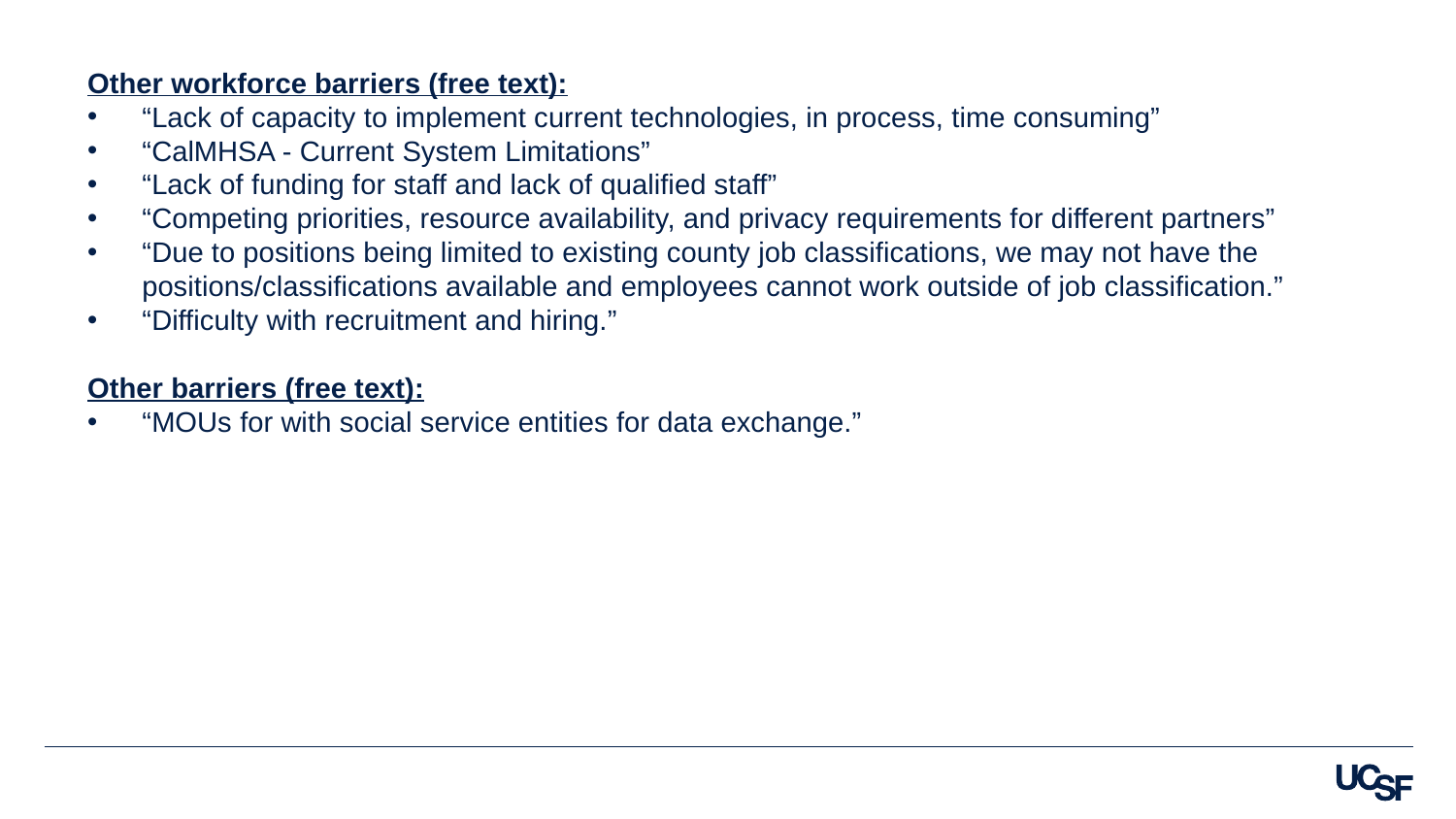

Other workforce barriers (free text):
“Lack of capacity to implement current technologies, in process, time consuming”
“CalMHSA - Current System Limitations”
“Lack of funding for staff and lack of qualified staff”
“Competing priorities, resource availability, and privacy requirements for different partners”
“Due to positions being limited to existing county job classifications, we may not have the positions/classifications available and employees cannot work outside of job classification.”
“Difficulty with recruitment and hiring.”

Other barriers (free text):
“MOUs for with social service entities for data exchange.”